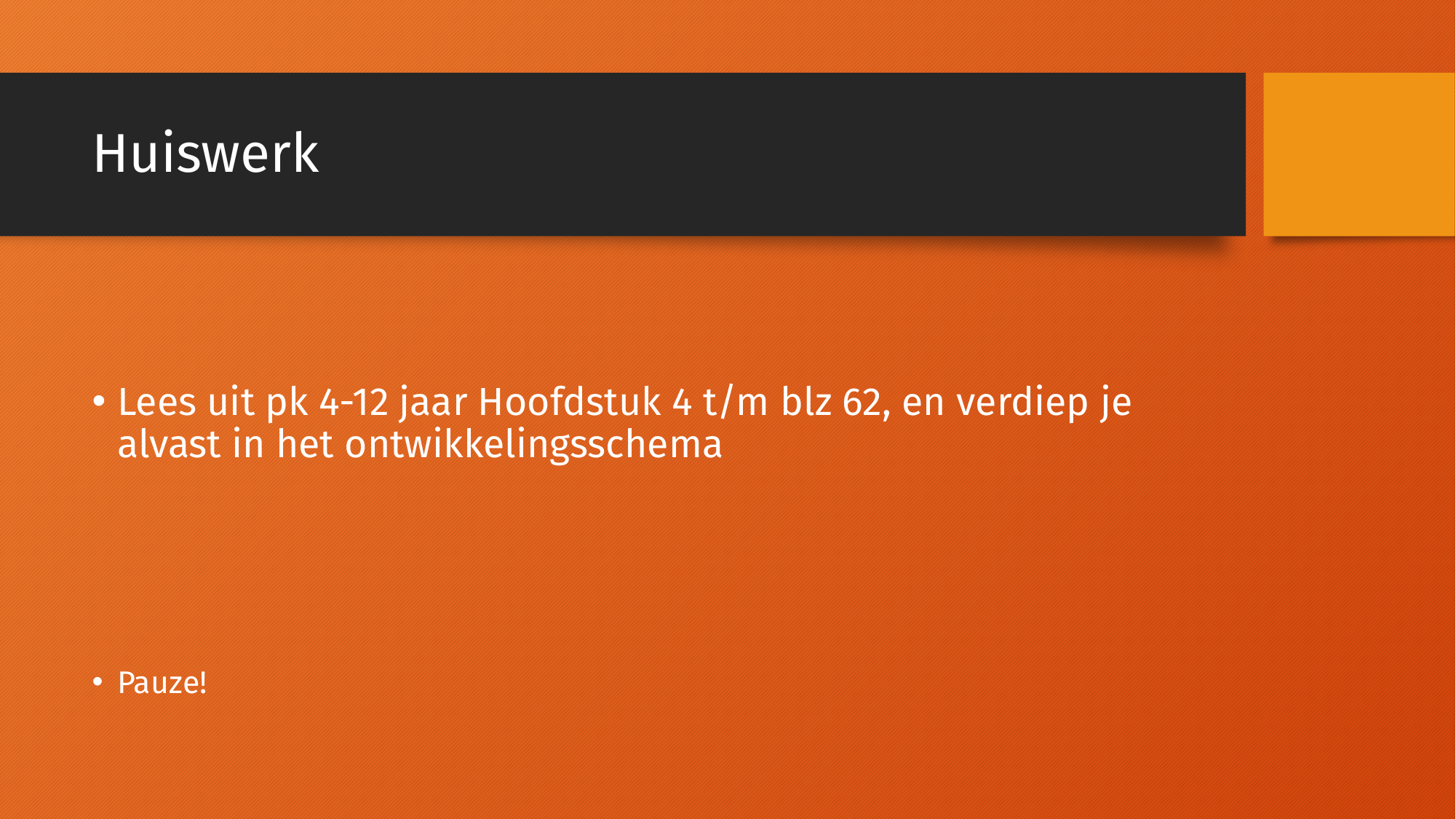

# Huiswerk

Lees uit pk 4-12 jaar Hoofdstuk 4 t/m blz 62, en verdiep je alvast in het ontwikkelingsschema

Pauze!